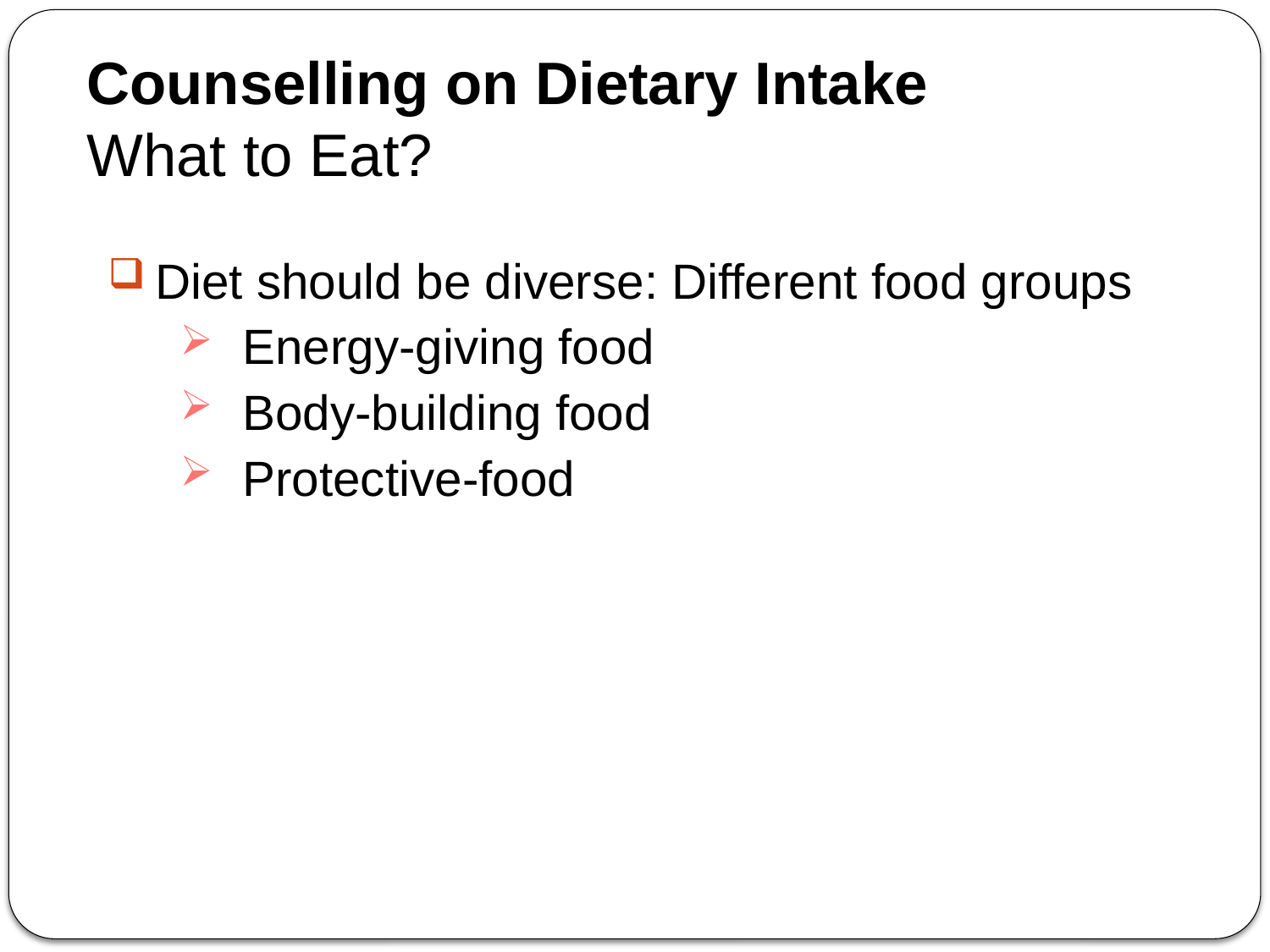

# Counselling on Dietary Intake What to Eat?
Diet should be diverse: Different food groups
Energy-giving food
Body-building food
Protective-food